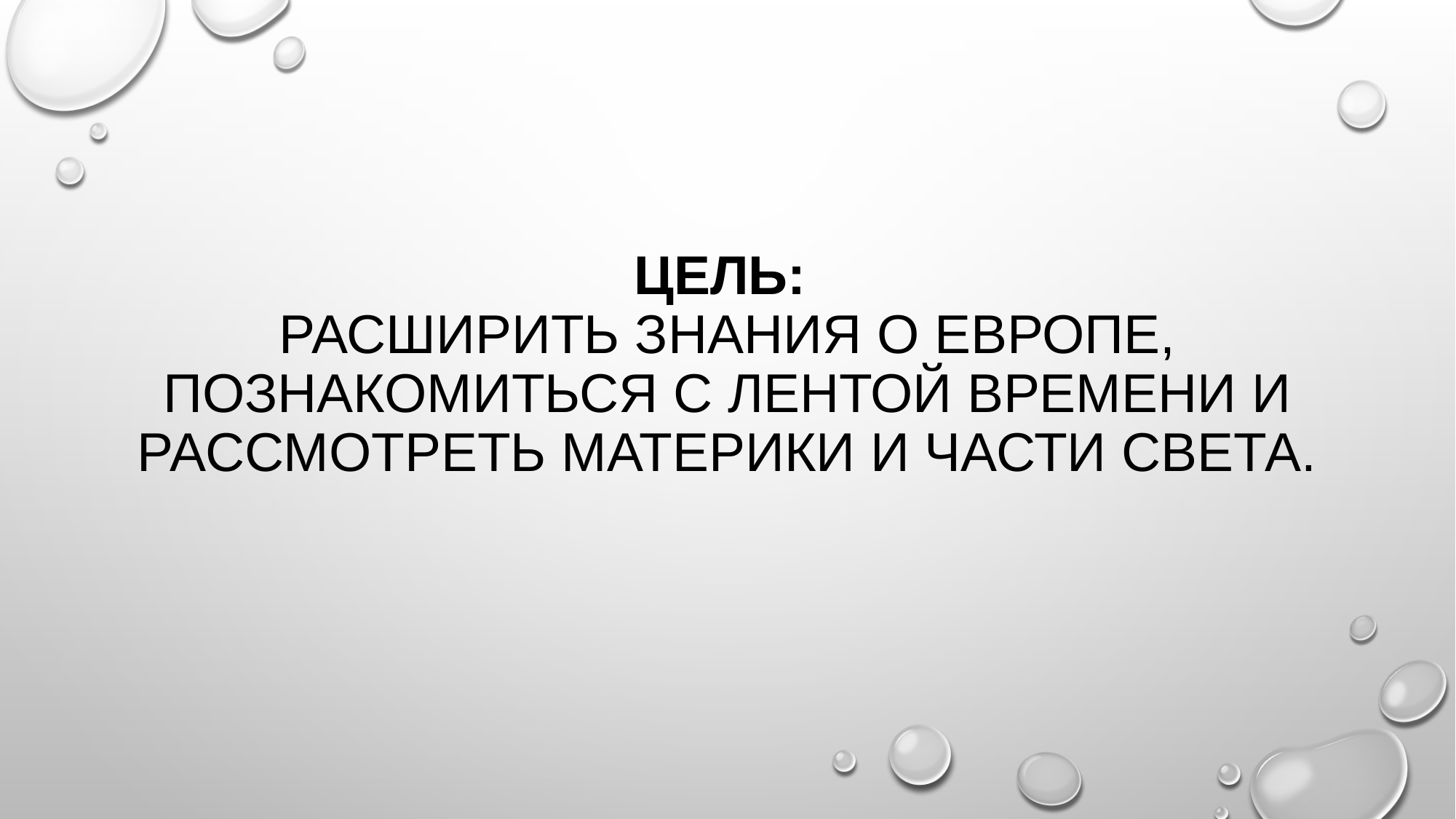

# Цель: расширить знания о Европе, познакомиться с лентой времени и рассмотреть материки и части света.